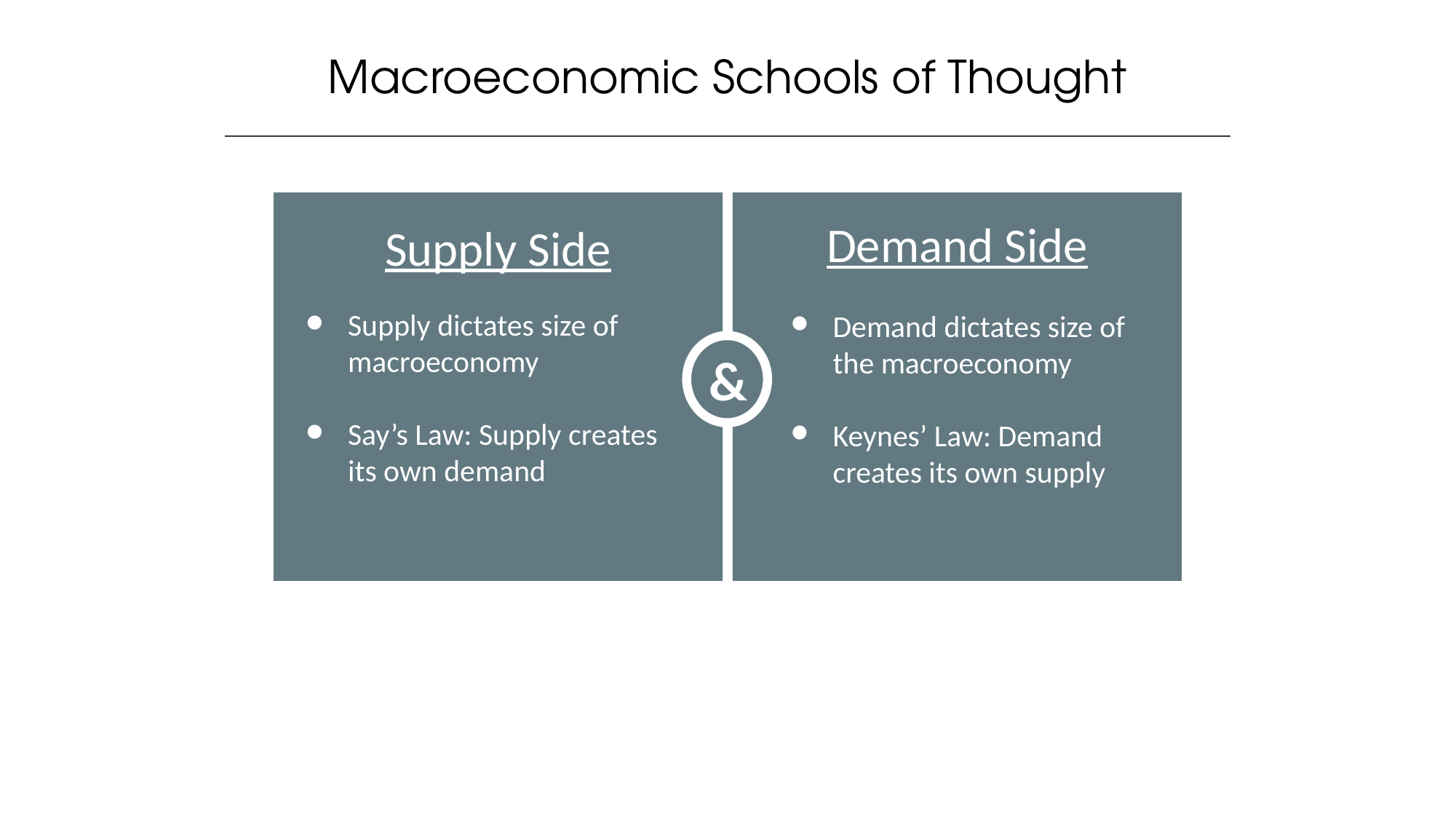

Macroeconomic Schools of Thought
HAWKES LEARNING

&
Demand Side
Supply Side
Supply dictates size of macroeconomy

Say’s Law: Supply creates its own demand
Demand dictates size of the macroeconomy

Keynes’ Law: Demand creates its own supply